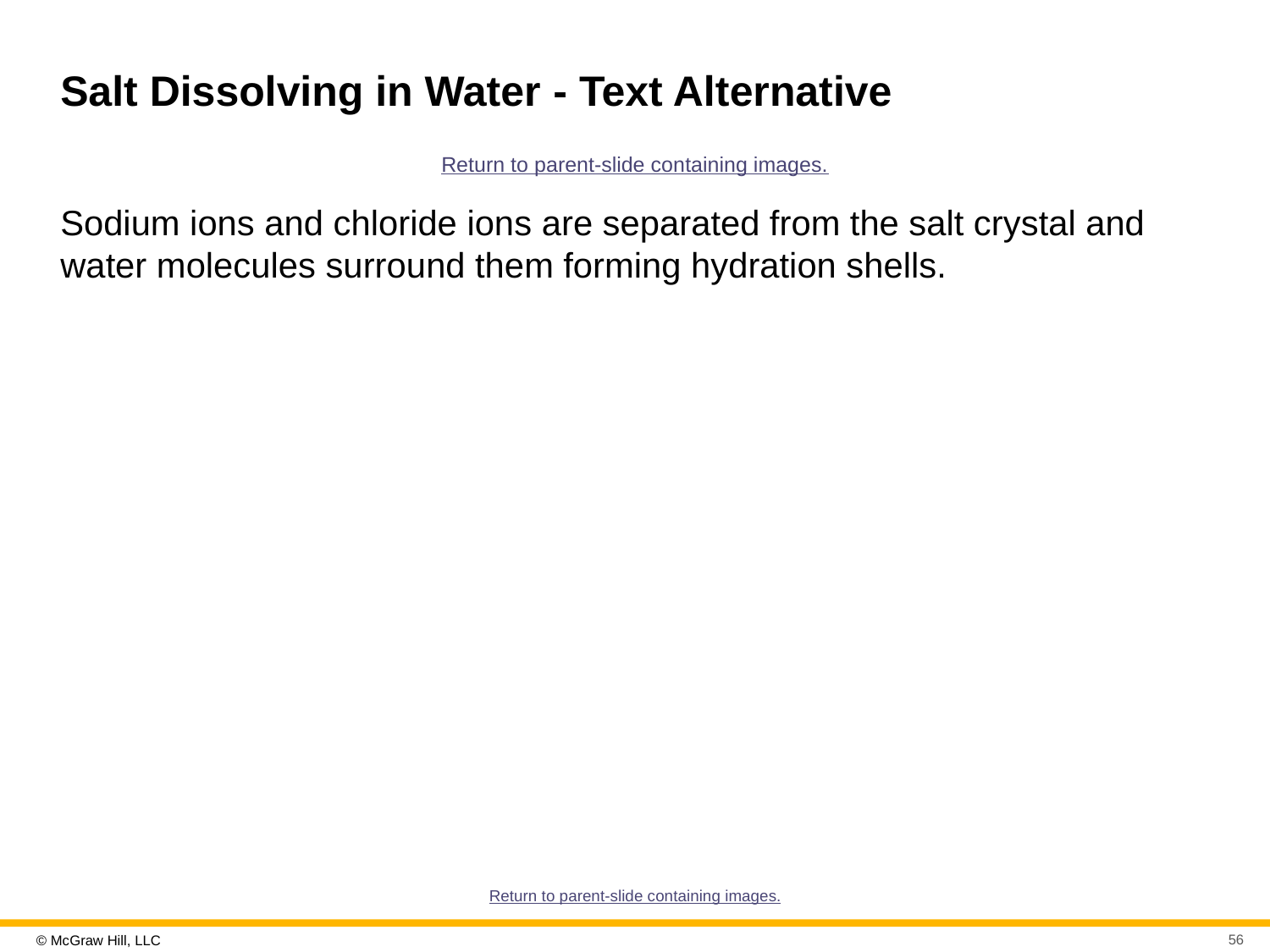

# Salt Dissolving in Water - Text Alternative
Return to parent-slide containing images.
Sodium ions and chloride ions are separated from the salt crystal and water molecules surround them forming hydration shells.
Return to parent-slide containing images.
56